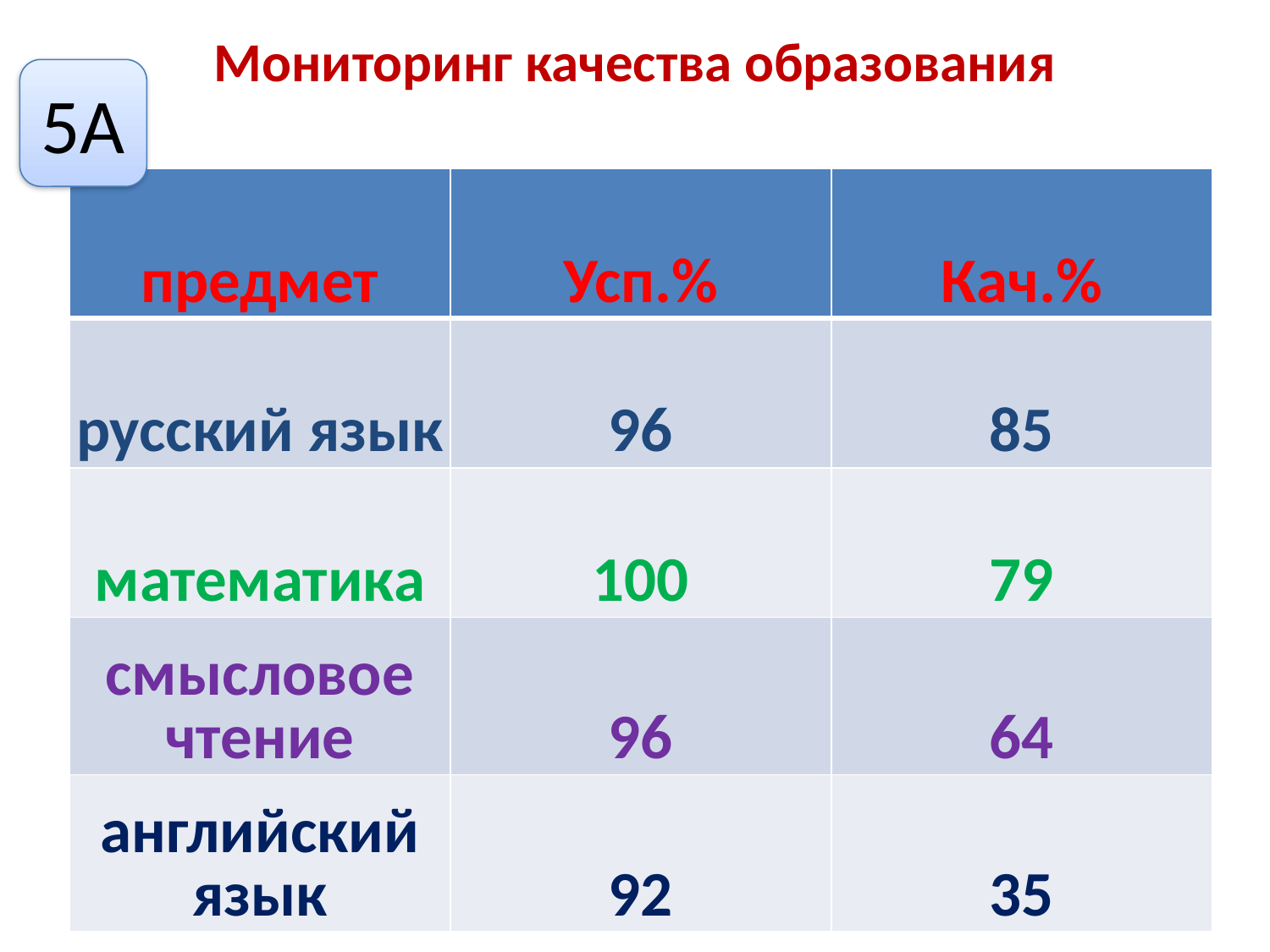

# Мониторинг качества образования
5А
| предмет | Усп.% | Кач.% |
| --- | --- | --- |
| русский язык | 96 | 85 |
| математика | 100 | 79 |
| смысловое чтение | 96 | 64 |
| английский язык | 92 | 35 |